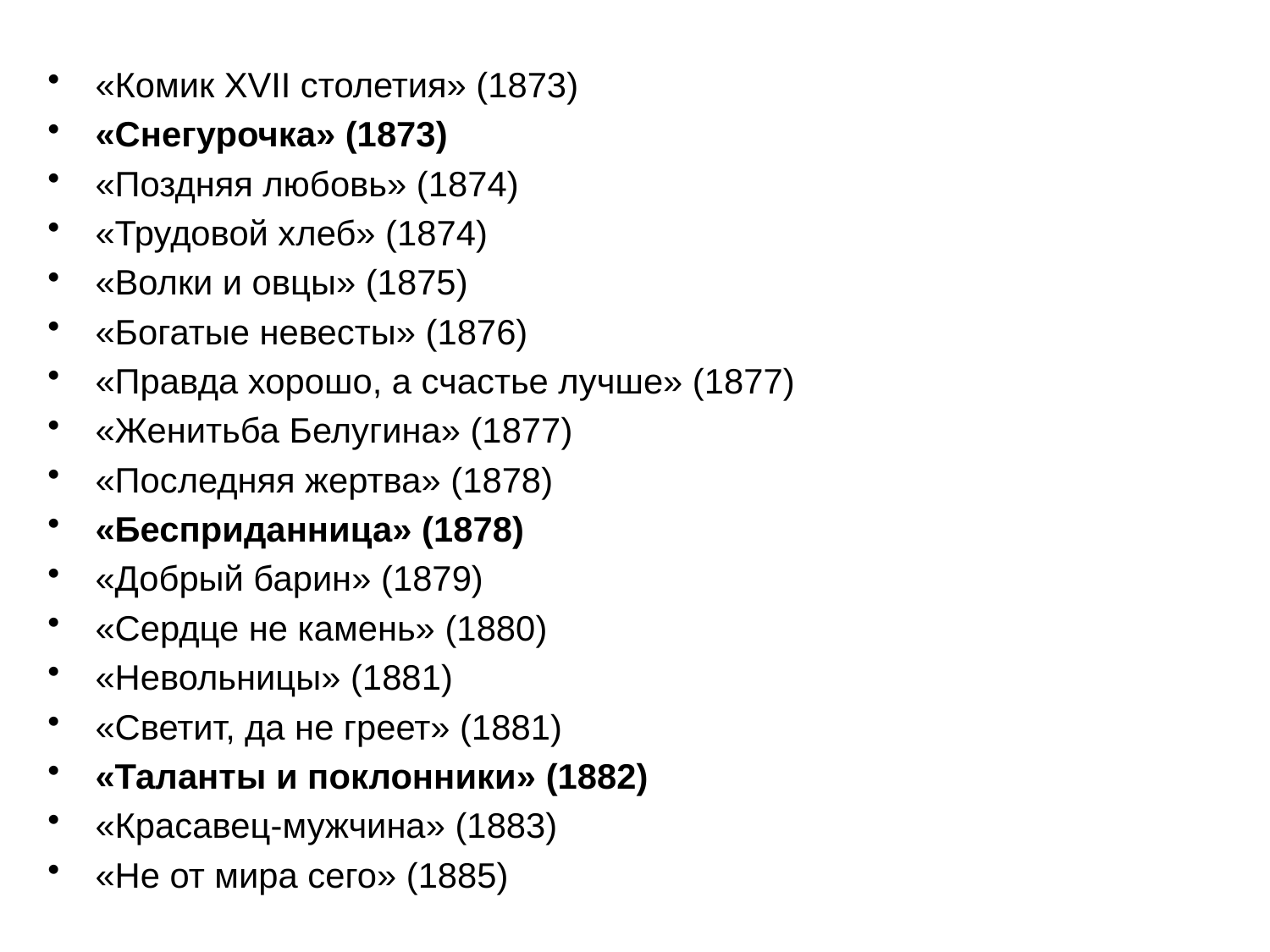

«Комик XVII столетия» (1873)
«Снегурочка» (1873)
«Поздняя любовь» (1874)
«Трудовой хлеб» (1874)
«Волки и овцы» (1875)
«Богатые невесты» (1876)
«Правда хорошо, а счастье лучше» (1877)
«Женитьба Белугина» (1877)
«Последняя жертва» (1878)
«Бесприданница» (1878)
«Добрый барин» (1879)
«Сердце не камень» (1880)
«Невольницы» (1881)
«Светит, да не греет» (1881)
«Таланты и поклонники» (1882)
«Красавец-мужчина» (1883)
«Не от мира сего» (1885)